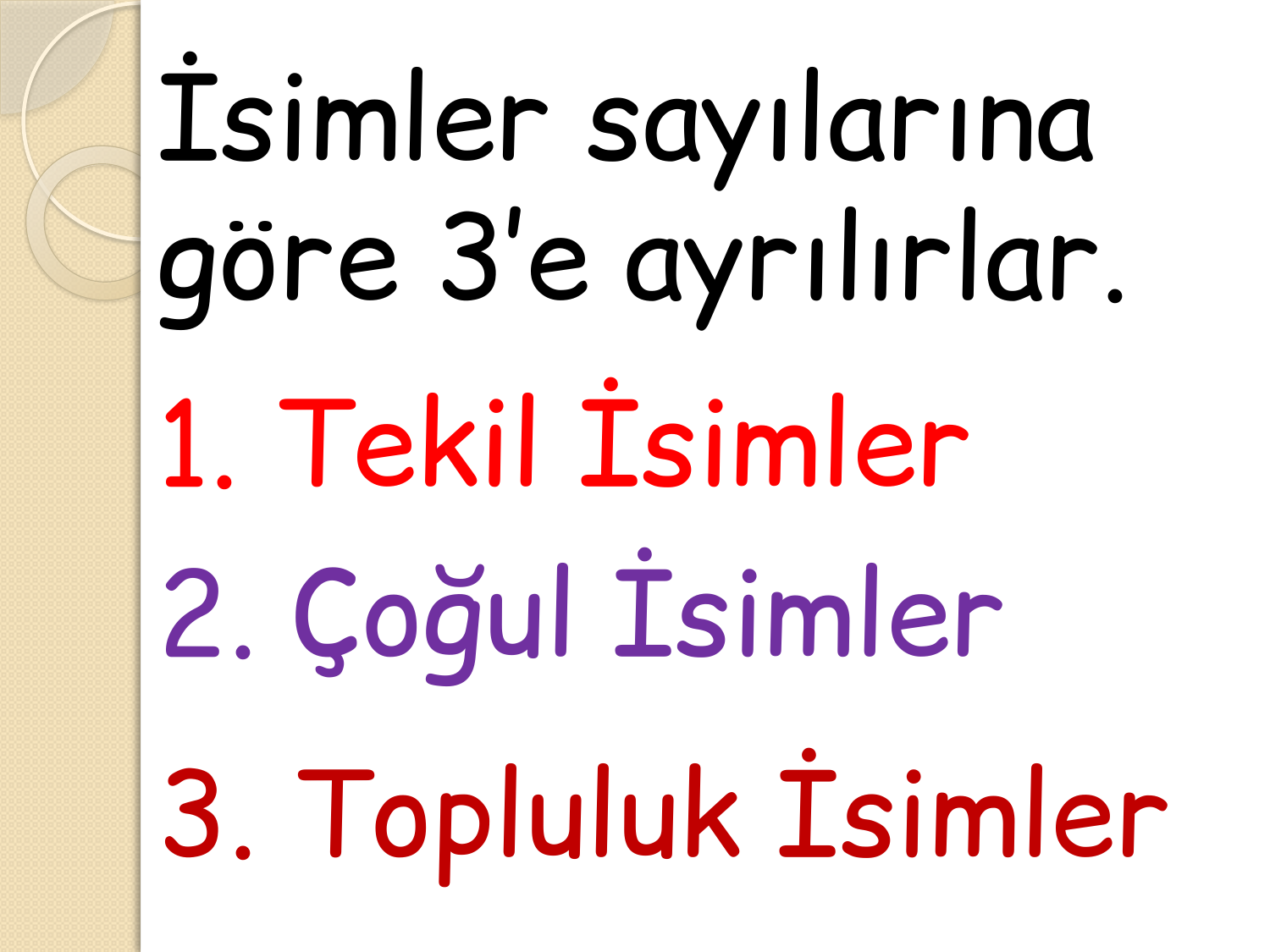

İsimler sayılarına göre 3’e ayrılırlar.
1. Tekil İsimler
2. Çoğul İsimler
3. Topluluk İsimler